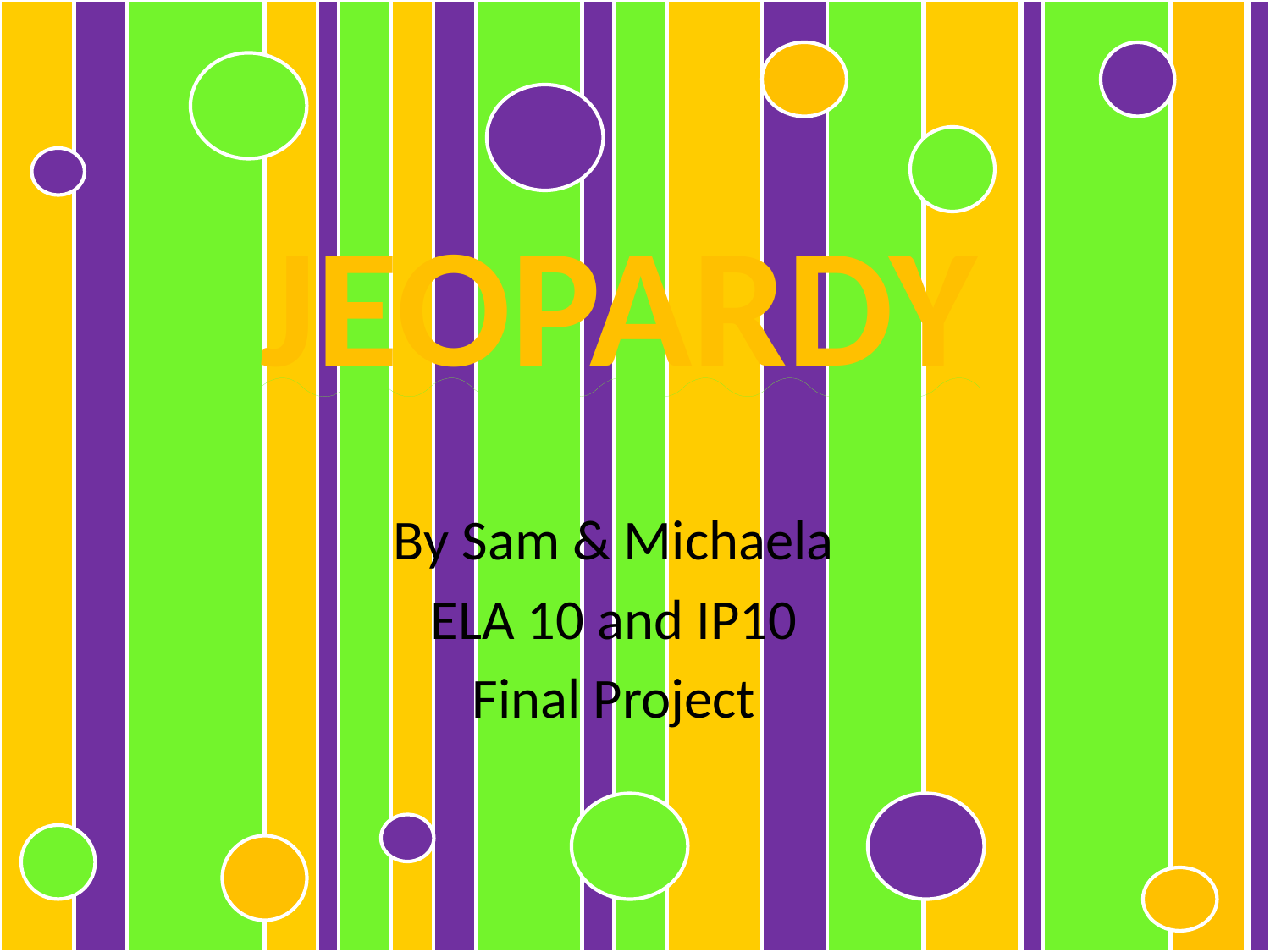

Jeopardy
By Sam & Michaela
ELA 10 and IP10
Final Project